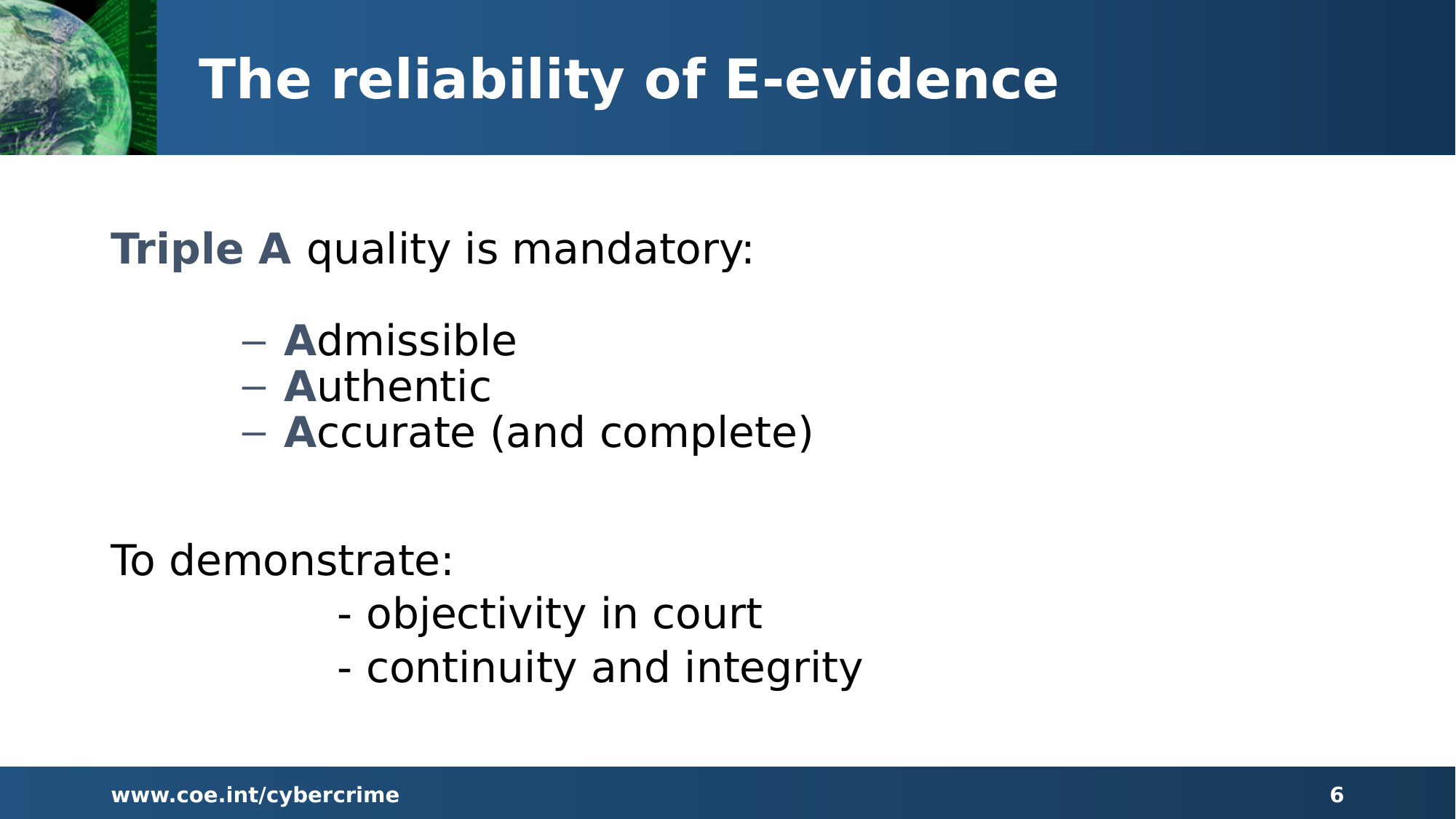

# The reliability of E-evidence

Triple A quality is mandatory:

 Admissible
 Authentic
 Accurate (and complete)

To demonstrate:
	- objectivity in court
	- continuity and integrity
www.coe.int/cybercrime
6